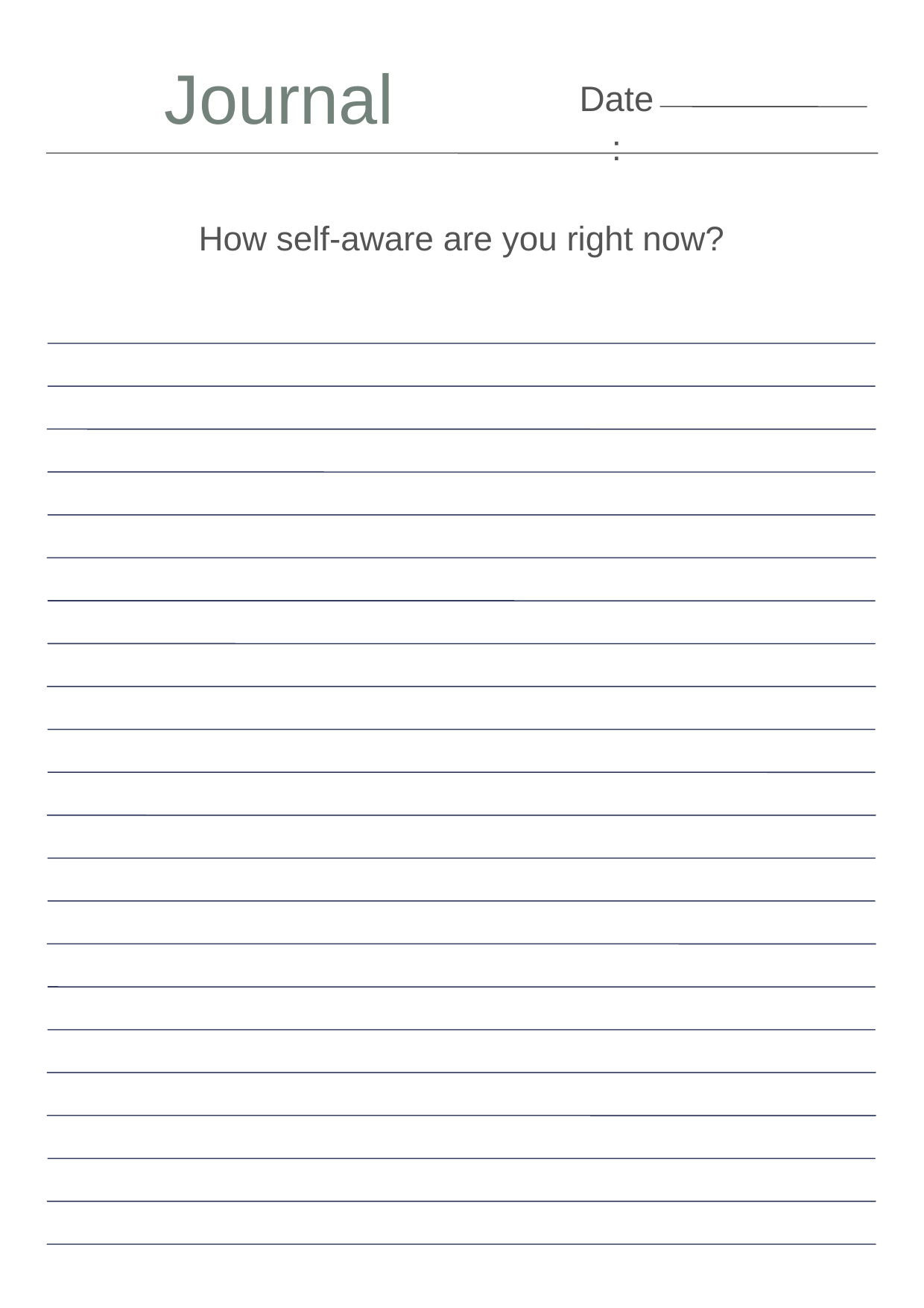

Journal
Date:

How self-aware are you right now?